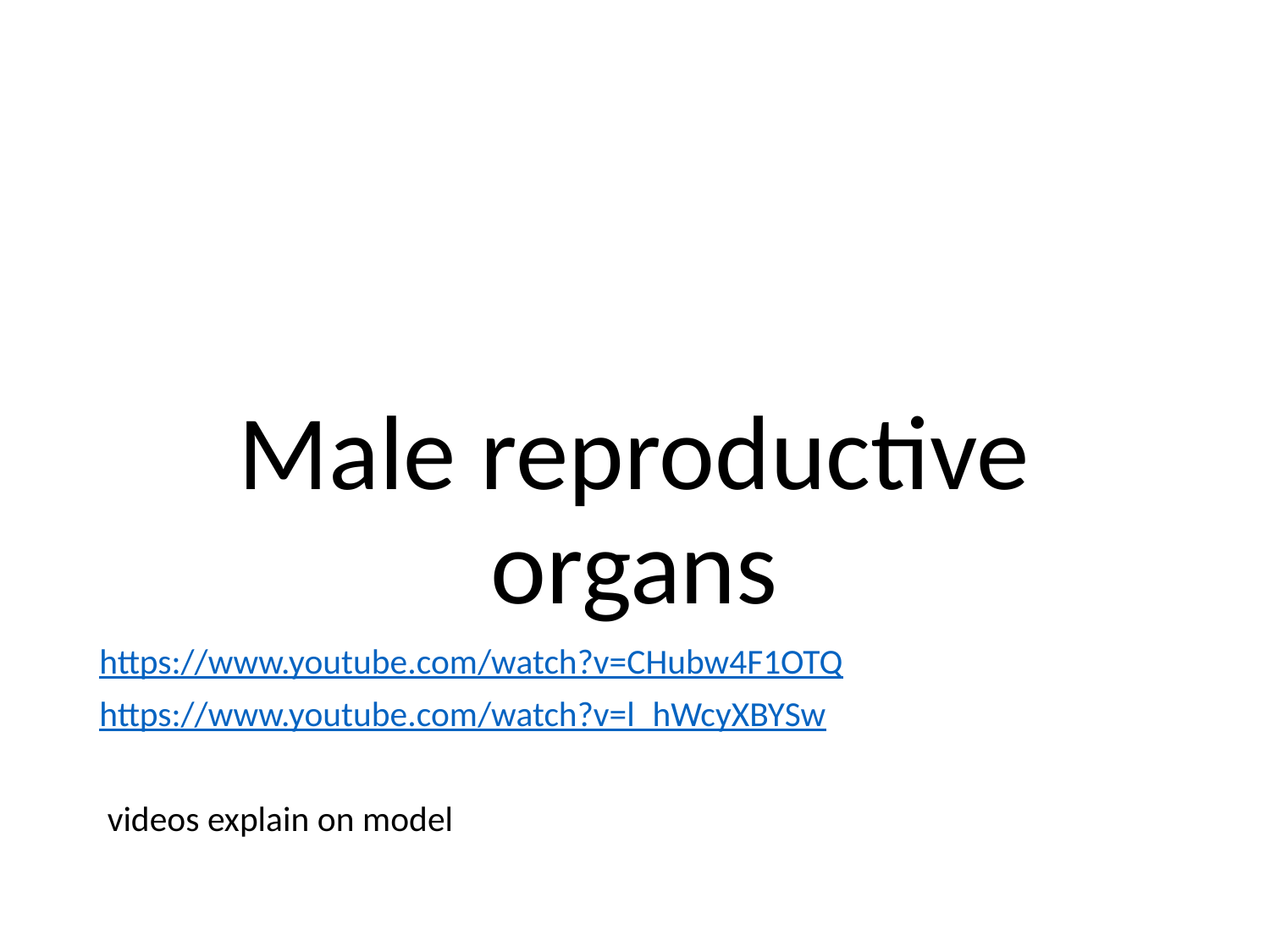

# Male reproductive organs
https://www.youtube.com/watch?v=CHubw4F1OTQ
https://www.youtube.com/watch?v=l_hWcyXBYSw

 videos explain on model